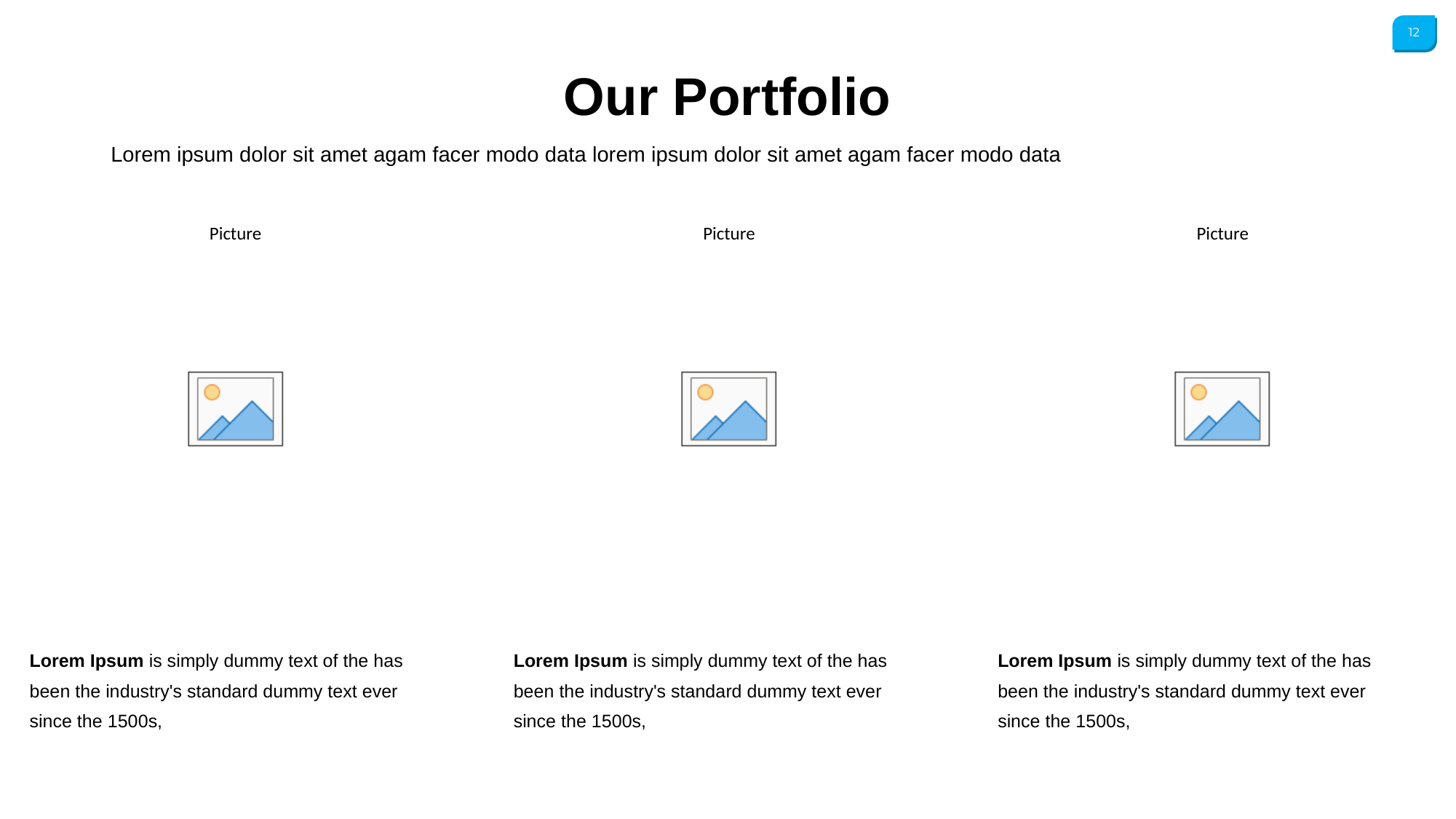

Our Portfolio
Lorem ipsum dolor sit amet agam facer modo data lorem ipsum dolor sit amet agam facer modo data

Lorem Ipsum is simply dummy text of the has been the industry's standard dummy text ever since the 1500s,
Lorem Ipsum is simply dummy text of the has been the industry's standard dummy text ever since the 1500s,
Lorem Ipsum is simply dummy text of the has been the industry's standard dummy text ever since the 1500s,